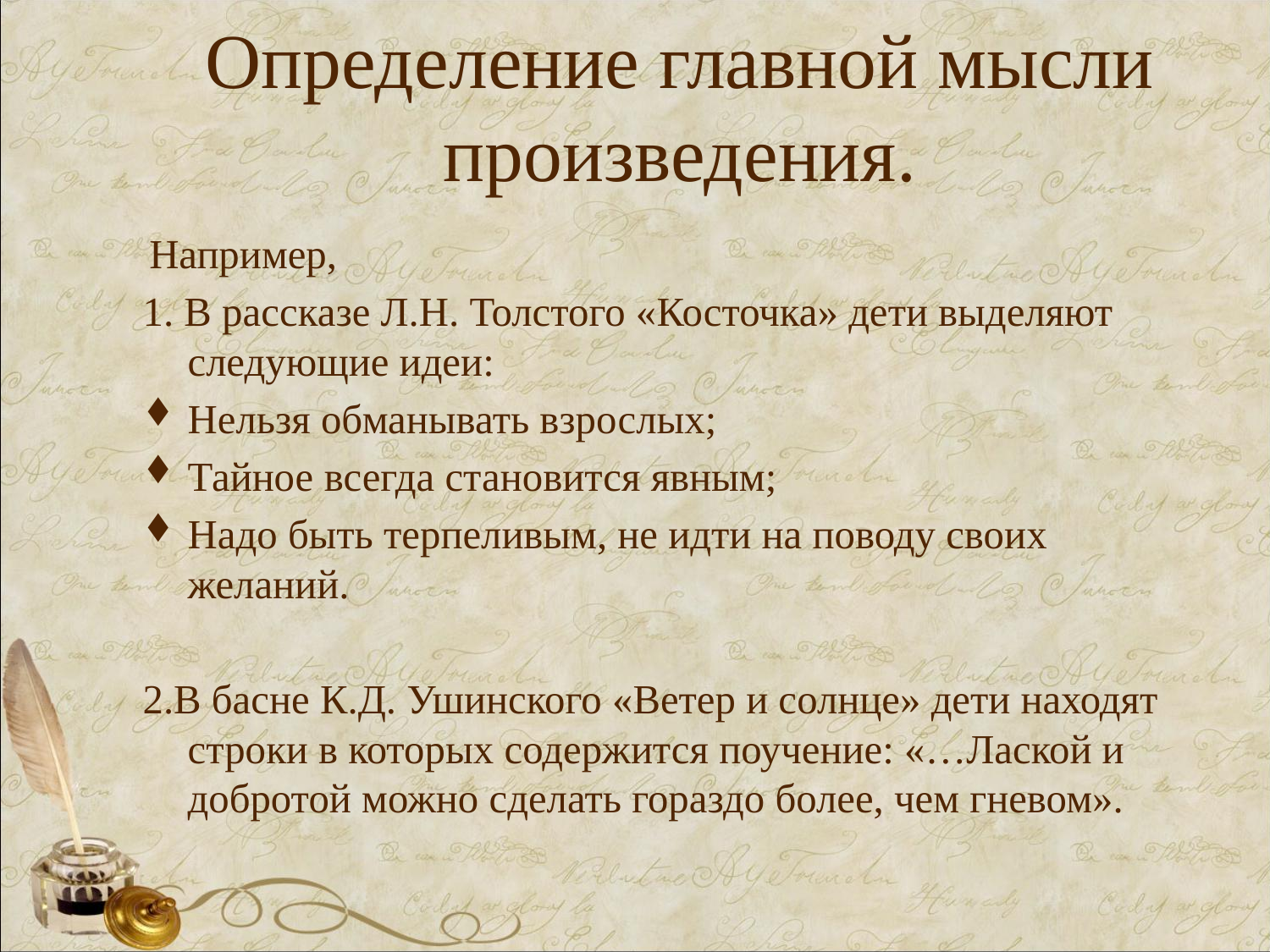

# Определение главной мысли произведения.
 Например,
1. В рассказе Л.Н. Толстого «Косточка» дети выделяют следующие идеи:
Нельзя обманывать взрослых;
Тайное всегда становится явным;
Надо быть терпеливым, не идти на поводу своих желаний.

2.В басне К.Д. Ушинского «Ветер и солнце» дети находят строки в которых содержится поучение: «…Лаской и добротой можно сделать гораздо более, чем гневом».